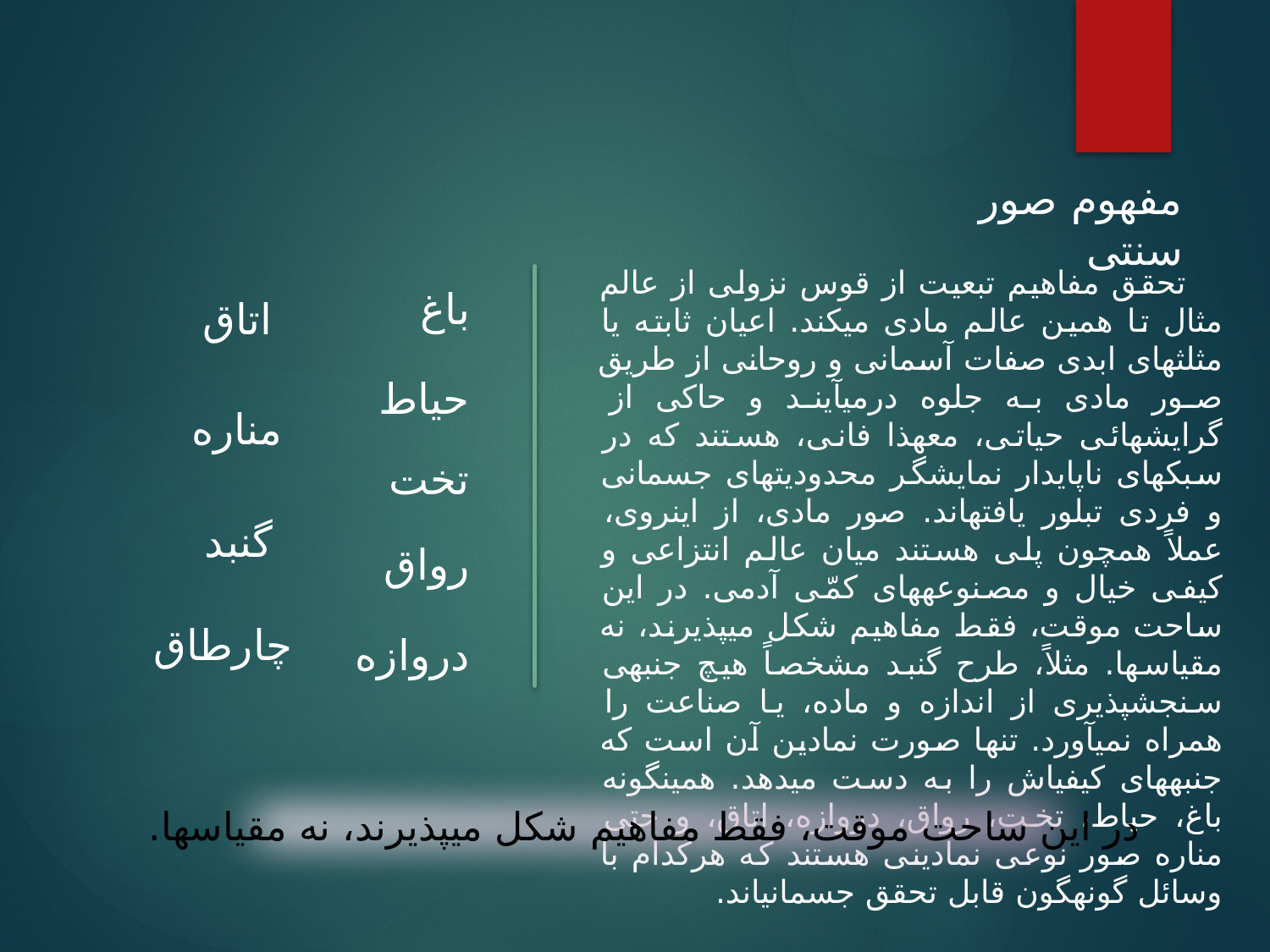

مفهوم صور سنتی
   تحقق مفاهیم تبعیت از قوس نزولی از عالم مثال تا همین عالم مادی می‏کند. اعیان ثابته یا مثلث‏های ابدی صفات آسمانی و روحانی از طریق صور مادی به جلوه درمی‏آیند و حاکی از گرایش‏هائی حیاتی، معهذا فانی، هستند که در سبک‏های ناپایدار نمایشگر محدودیت‏های جسمانی و فردی تبلور یافته‏اند. صور مادی، از این‏روی، عملاً همچون پلی هستند میان عالم انتزاعی و کیفی خیال و مصنوعه‏های کمّی آدمی. در این ساحت موقت، فقط مفاهیم شکل می‏پذیرند، نه مقیاس‏ها. مثلاً، طرح گنبد مشخصاً هیچ جنبه‏ی سنجش‏پذیری از اندازه و ماده، یا صناعت را همراه نمی‏آورد. تنها صورت نمادین آن است که جنبه‏های کیفی‏اش را به دست می‏دهد. همین‏گونه باغ، حیاط، تخت، رواق، دروازه، اتاق، و حتی مناره صور نوعی نمادینی هستند که هرکدام با وسائل گونه‏گون قابل تحقق جسمانی‏اند.
باغ
اتاق
حیاط
مناره
تخت
گنبد
رواق
چارطاق
دروازه

در این ساحت موقت، فقط مفاهیم شکل می‏پذیرند، نه مقیاس‏ها.